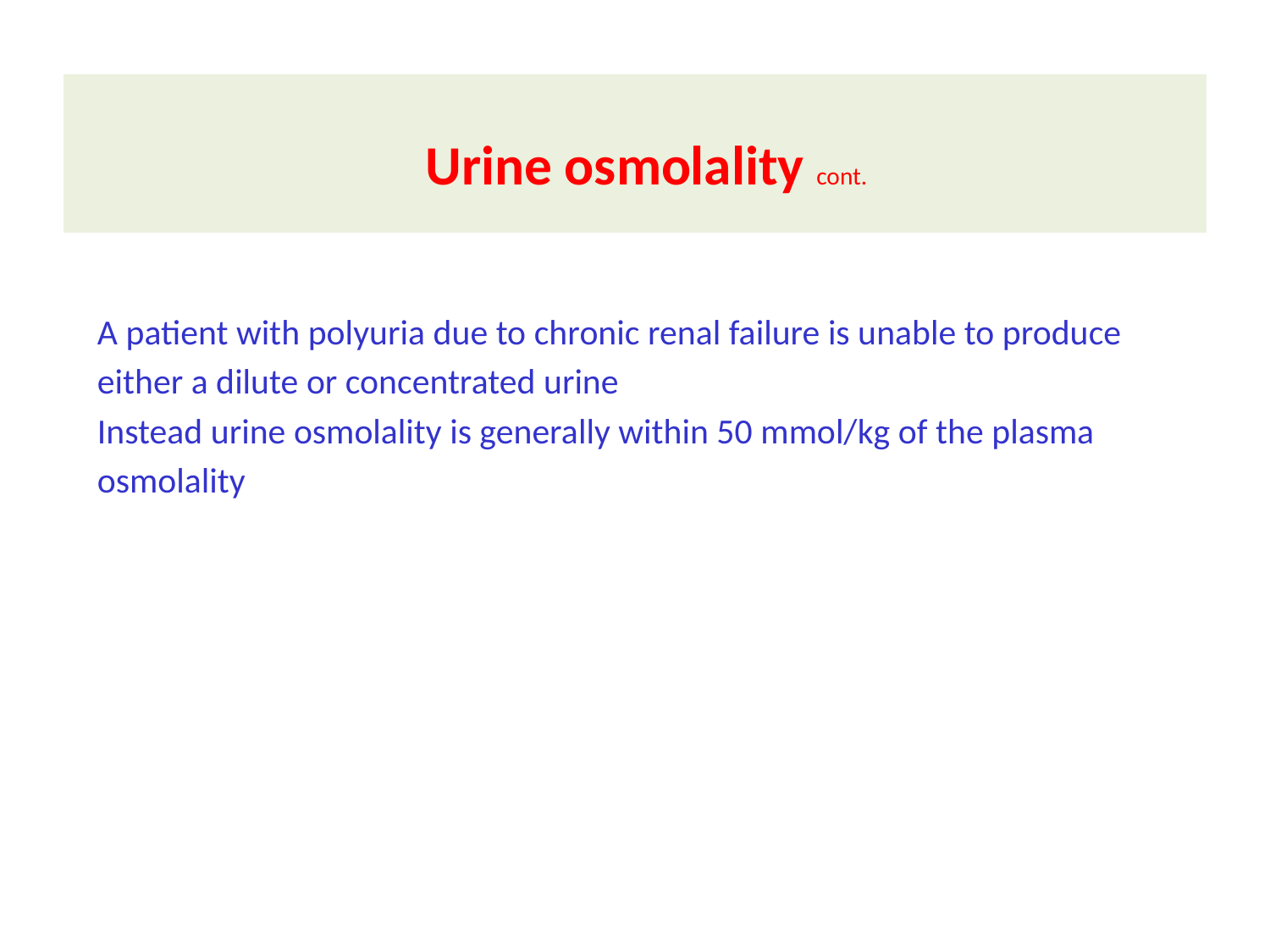

# Urine osmolality cont.

A patient with polyuria due to chronic renal failure is unable to produce
either a dilute or concentrated urine
Instead urine osmolality is generally within 50 mmol/kg of the plasma
osmolality